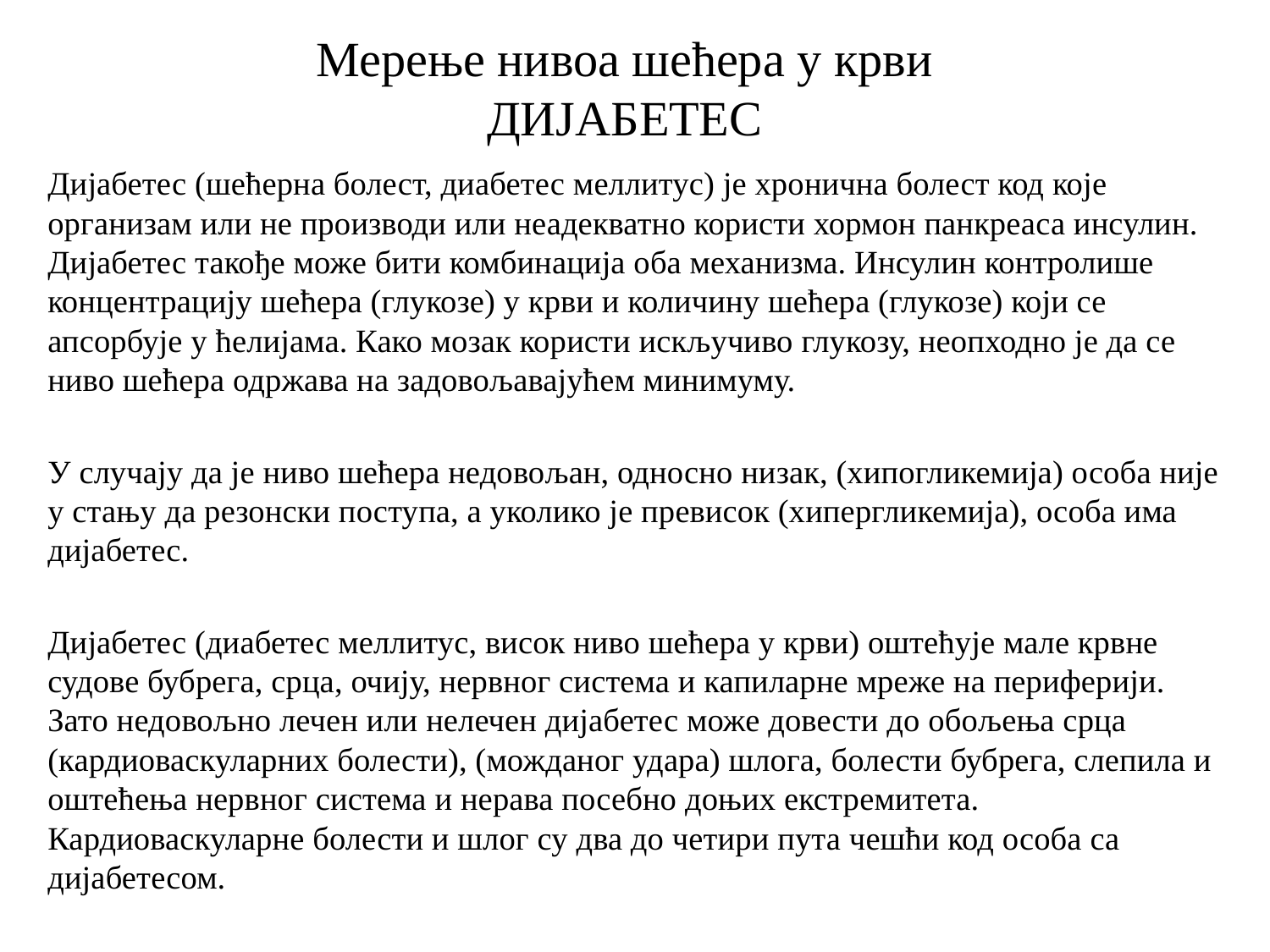

# Мерење нивоа шећера у крви ДИЈАБЕТЕС
Дијабетес (шећерна болест, диабетес меллитус) је хронична болест код које организам или не производи или неадекватно користи хормон панкреаса инсулин. Дијабетес такође може бити комбинација оба механизма. Инсулин контролише концентрацију шећера (глукозе) у крви и количину шећера (глукозе) који се апсорбује у ћелијама. Како мозак користи искључиво глукозу, неопходно је да се ниво шећера одржава на задовољавајућем минимуму.

У случају да је ниво шећера недовољан, односно низак, (хипогликемија) особа није у стању да резонски поступа, а уколико је превисок (хипергликемија), особа има дијабетес.

Дијабетес (диабетес меллитус, висок ниво шећера у крви) оштећује мале крвне судове бубрега, срца, очију, нервног система и капиларне мреже на периферији. Зато недовољно лечен или нелечен дијабетес може довести до обољења срца (кардиоваскуларних болести), (можданог удара) шлога, болести бубрега, слепила и оштећења нервног система и нерава посебно доњих екстремитета. Кардиоваскуларне болести и шлог су два до четири пута чешћи код особа са дијабетесом.